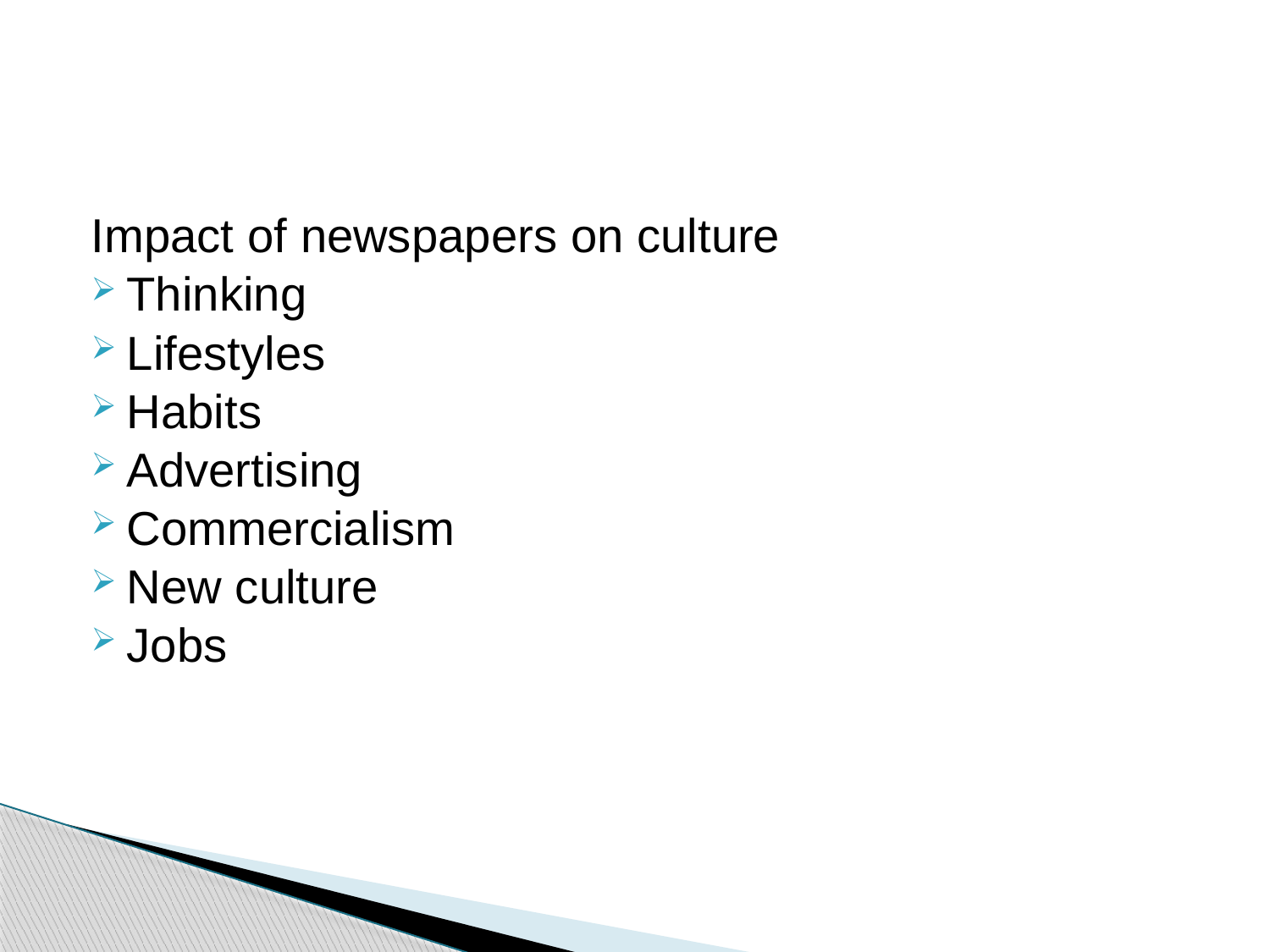

#
Impact of newspapers on culture
Thinking
Lifestyles
Habits
Advertising
Commercialism
New culture
Jobs